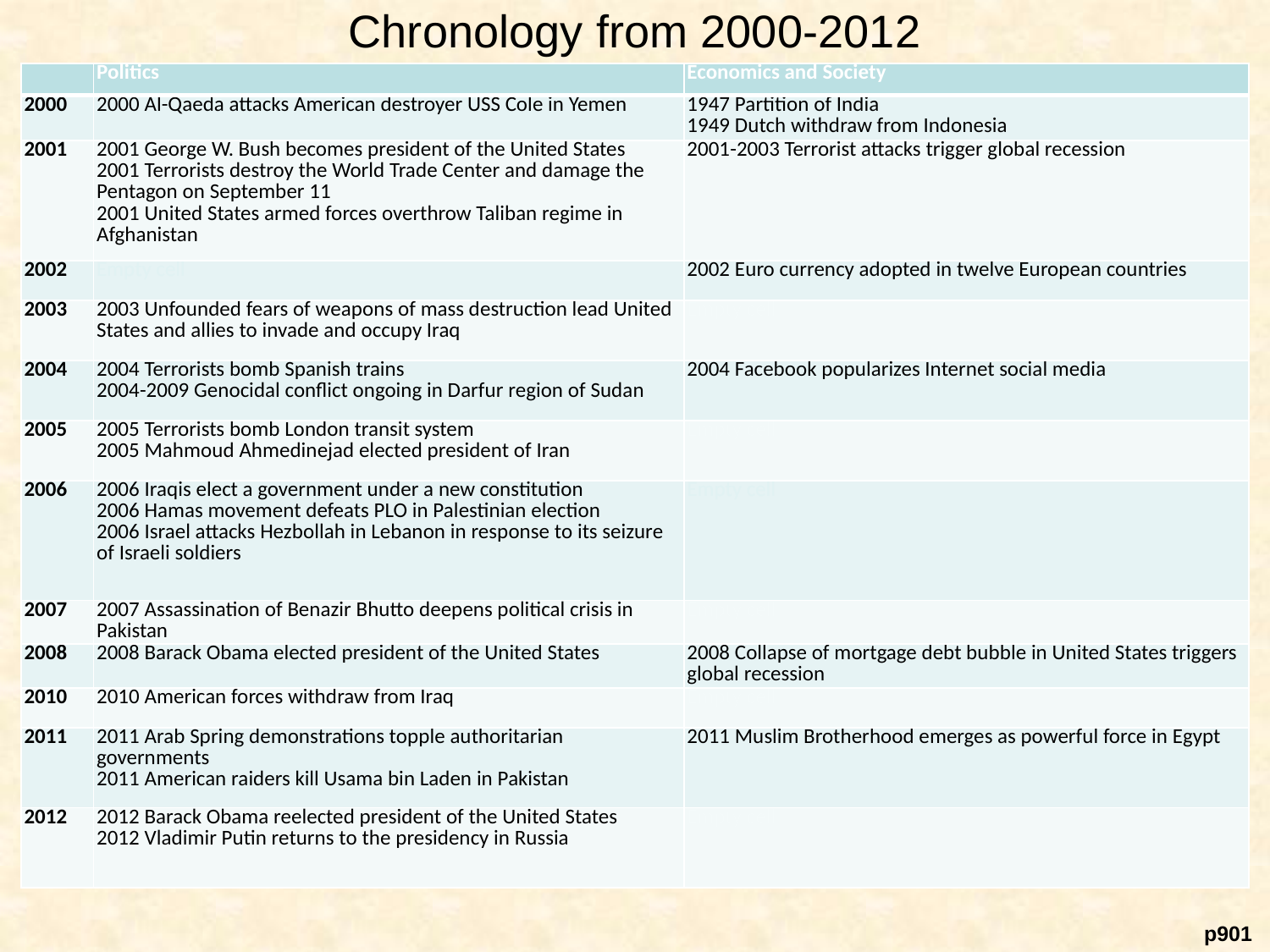

# Chronology from 2000-2012
| Empty cell | Politics | Economics and Society |
| --- | --- | --- |
| 2000 | 2000 Al-Qaeda attacks American destroyer USS Cole in Yemen | 1947 Partition of India 1949 Dutch withdraw from Indonesia |
| 2001 | 2001 George W. Bush becomes president of the United States 2001 Terrorists destroy the World Trade Center and damage the Pentagon on September 11 2001 United States armed forces overthrow Taliban regime in Afghanistan | 2001-2003 Terrorist attacks trigger global recession |
| 2002 | Empty cell | 2002 Euro currency adopted in twelve European countries |
| 2003 | 2003 Unfounded fears of weapons of mass destruction lead United States and allies to invade and occupy Iraq | Empty cell |
| 2004 | 2004 Terrorists bomb Spanish trains 2004-2009 Genocidal conflict ongoing in Darfur region of Sudan | 2004 Facebook popularizes Internet social media |
| 2005 | 2005 Terrorists bomb London transit system 2005 Mahmoud Ahmedinejad elected president of Iran | Empty cell |
| 2006 | 2006 Iraqis elect a government under a new constitution 2006 Hamas movement defeats PLO in Palestinian election 2006 Israel attacks Hezbollah in Lebanon in response to its seizure of Israeli soldiers | Empty cell |
| 2007 | 2007 Assassination of Benazir Bhutto deepens political crisis in Pakistan | Empty cell |
| 2008 | 2008 Barack Obama elected president of the United States | 2008 Collapse of mortgage debt bubble in United States triggers global recession |
| 2010 | 2010 American forces withdraw from Iraq | Empty cell |
| 2011 | 2011 Arab Spring demonstrations topple authoritarian governments 2011 American raiders kill Usama bin Laden in Pakistan | 2011 Muslim Brotherhood emerges as powerful force in Egypt |
| 2012 | 2012 Barack Obama reelected president of the United States 2012 Vladimir Putin returns to the presidency in Russia | Empty cell |
 p901